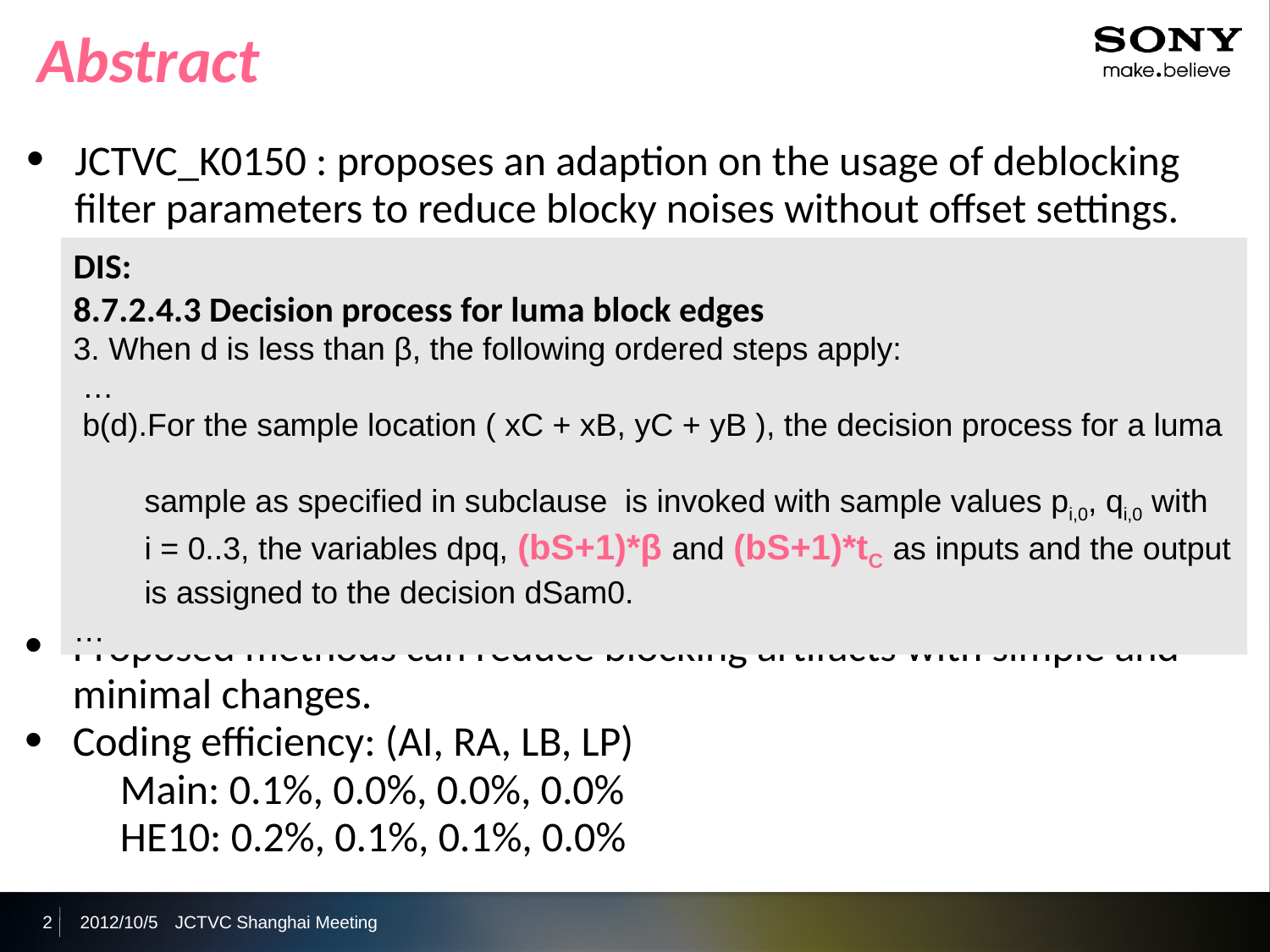

Abstract
JCTVC_K0150 : proposes an adaption on the usage of deblocking filter parameters to reduce blocky noises without offset settings.

DIS:
8.7.2.4.3 Decision process for luma block edges
3. When d is less than β, the following ordered steps apply:
 …
 b(d).For the sample location ( xC + xB, yC + yB ), the decision process for a luma
        sample as specified in subclause  is invoked with sample values pi,0, qi,0 with
        i = 0..3, the variables dpq, (bS+1)*β and (bS+1)*tC as inputs and the output
        is assigned to the decision dSam0.
…
Proposed methods can reduce blocking artifacts with simple and minimal changes.
Coding efficiency: (AI, RA, LB, LP)
          Main: 0.1%, 0.0%, 0.0%, 0.0%
          HE10: 0.2%, 0.1%, 0.1%, 0.0%
2
2012/10/5
JCTVC Shanghai Meeting